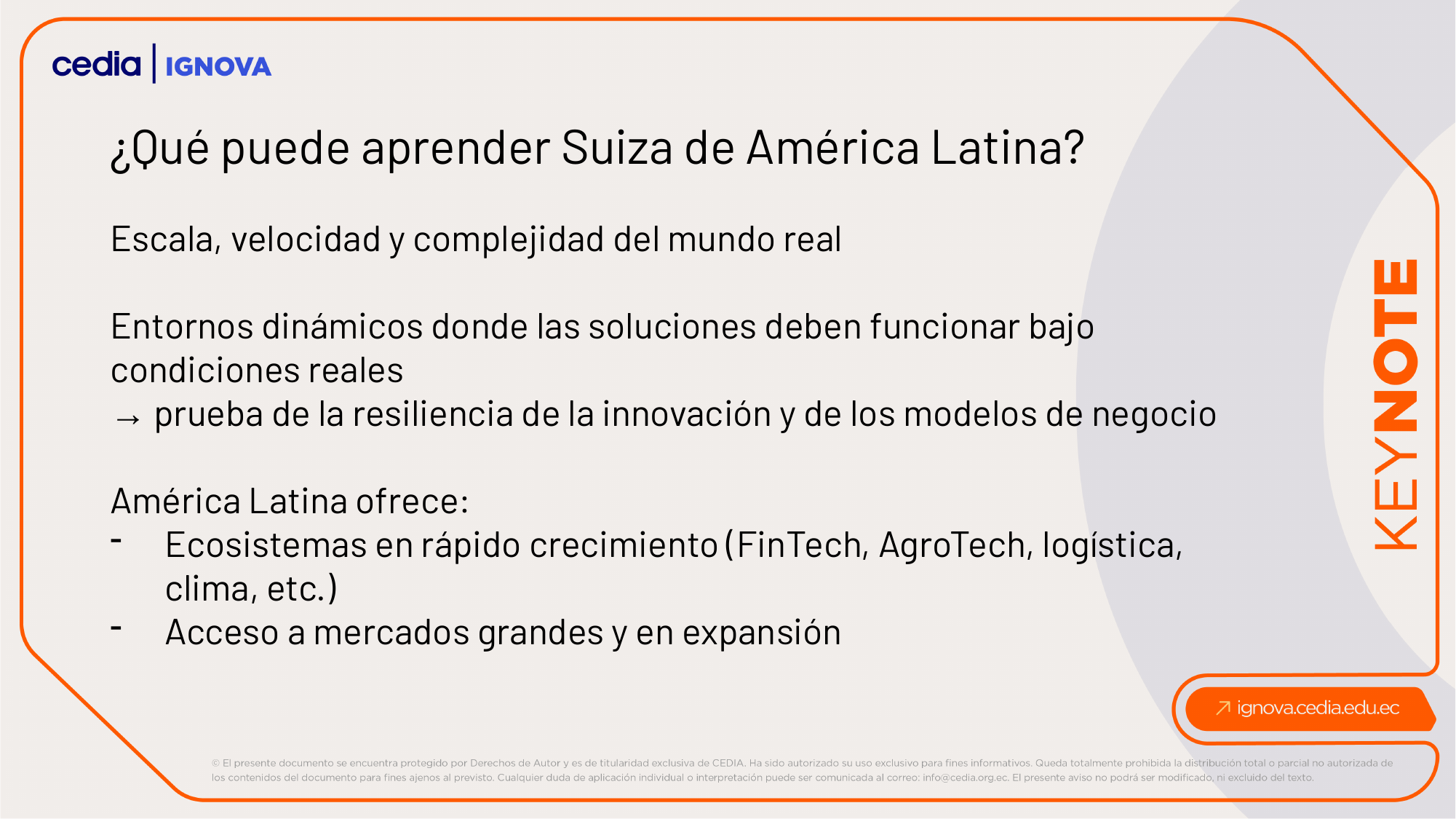

# ¿Qué puede aprender Suiza de América Latina?
Escala, velocidad y complejidad del mundo real

Entornos dinámicos donde las soluciones deben funcionar bajo condiciones reales
→ prueba de la resiliencia de la innovación y de los modelos de negocio

América Latina ofrece:
Ecosistemas en rápido crecimiento (FinTech, AgroTech, logística, clima, etc.)
Acceso a mercados grandes y en expansión